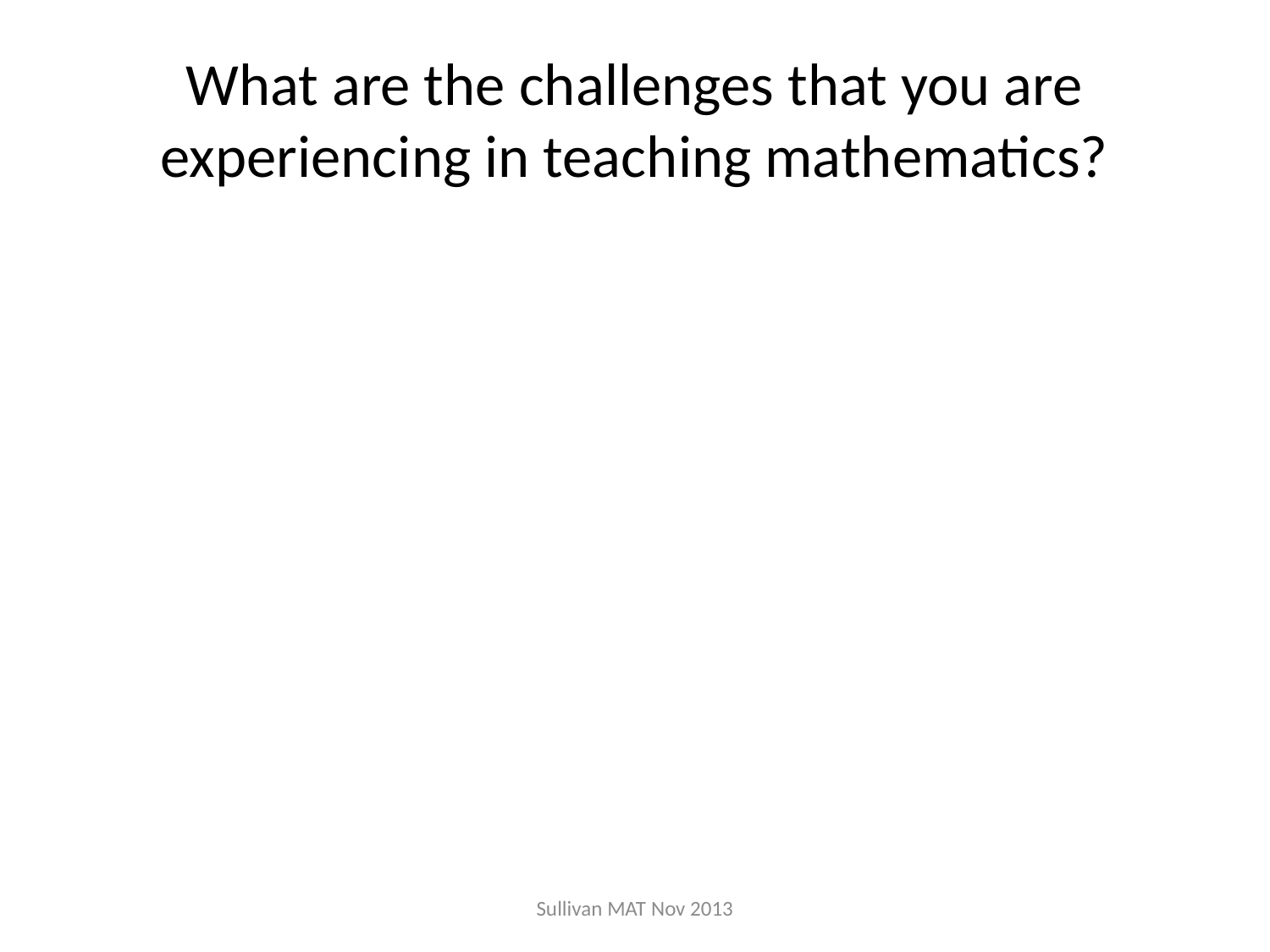

# What are the challenges that you are experiencing in teaching mathematics?

Sullivan MAT Nov 2013